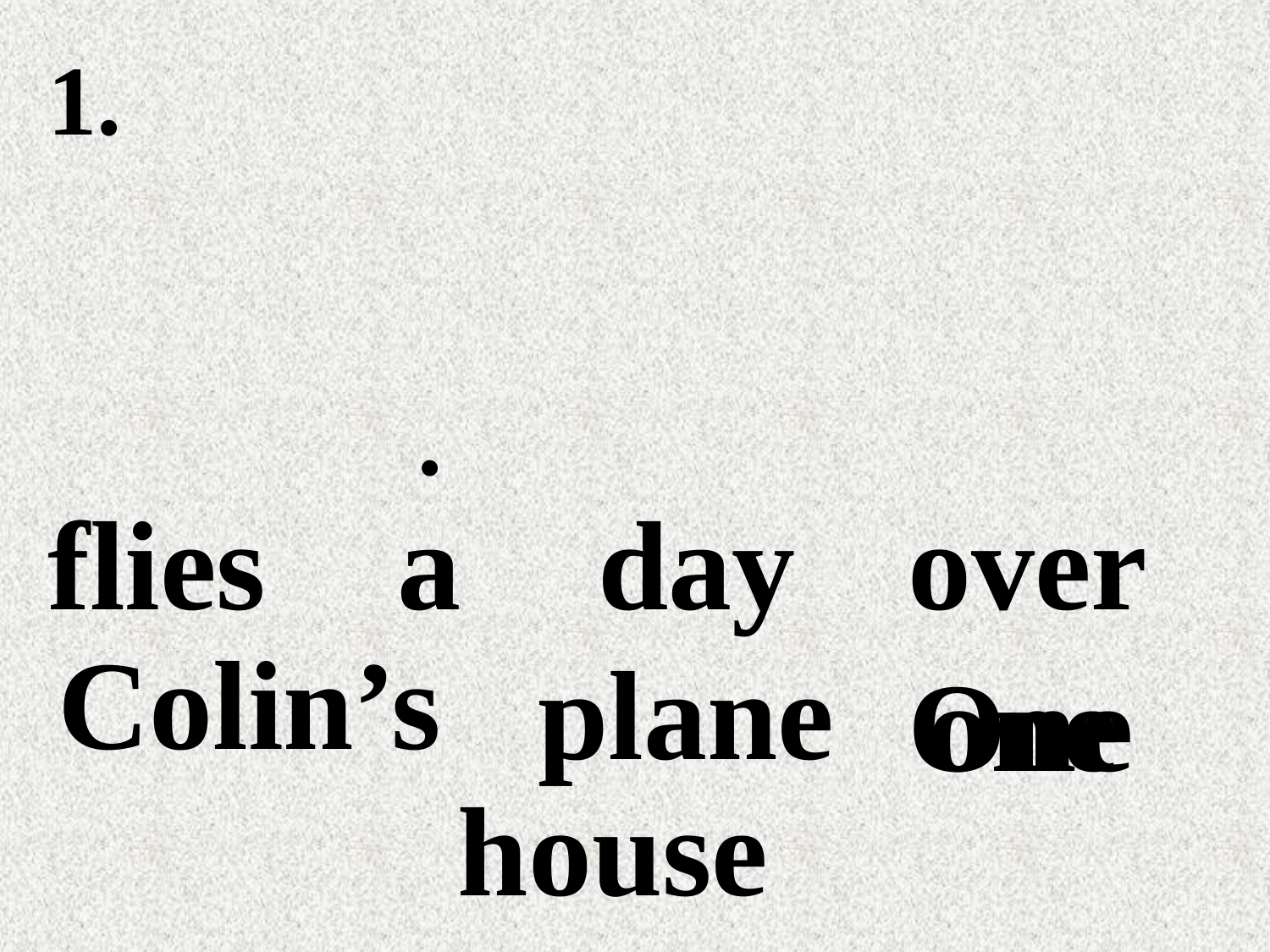

1.
.
flies
a
day
over
One
one
Colin’s
plane
house